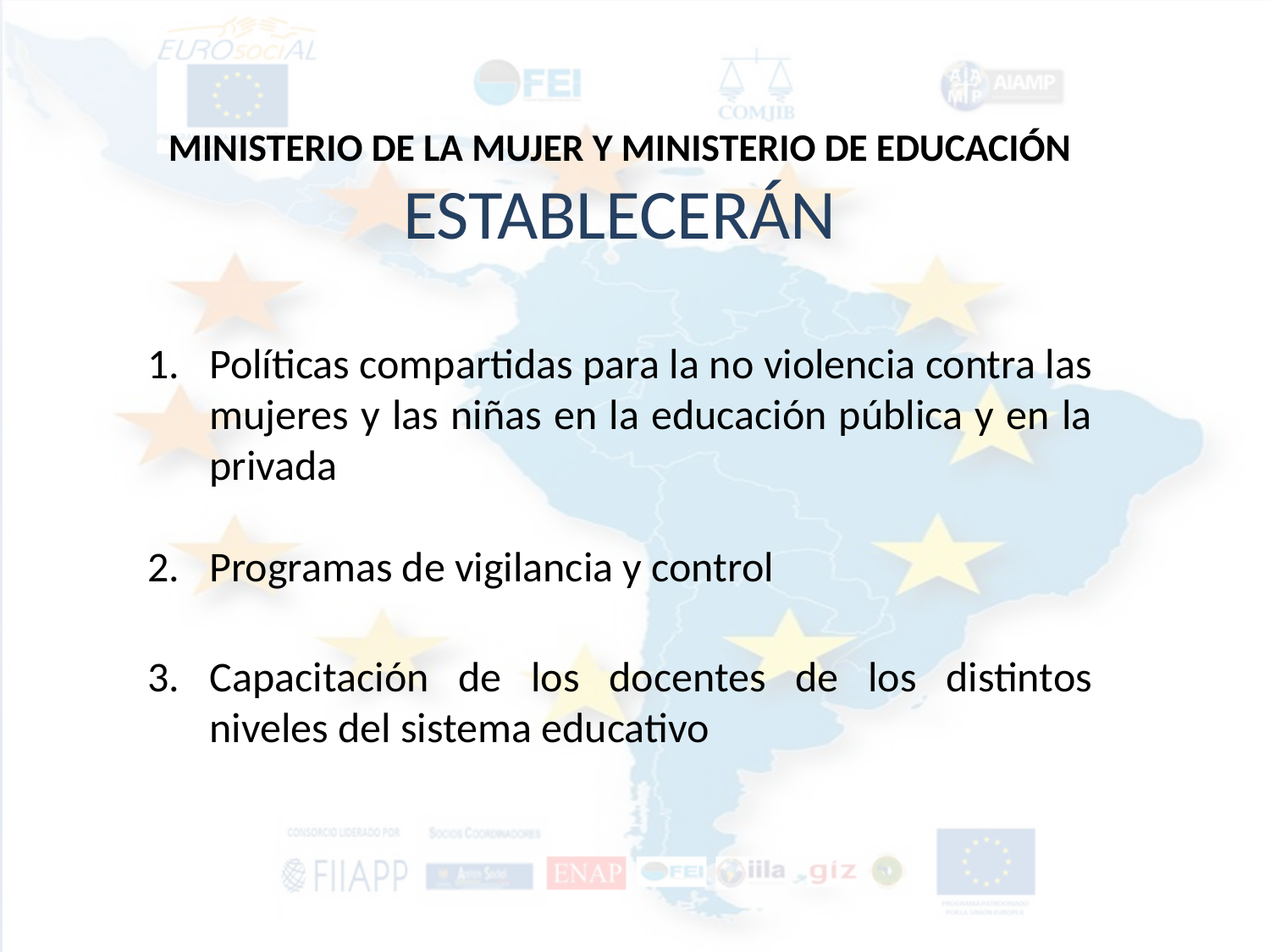

MINISTERIO DE LA MUJER Y MINISTERIO DE EDUCACIÓN ESTABLECERÁN

Políticas compartidas para la no violencia contra las mujeres y las niñas en la educación pública y en la privada

Programas de vigilancia y control

Capacitación de los docentes de los distintos niveles del sistema educativo